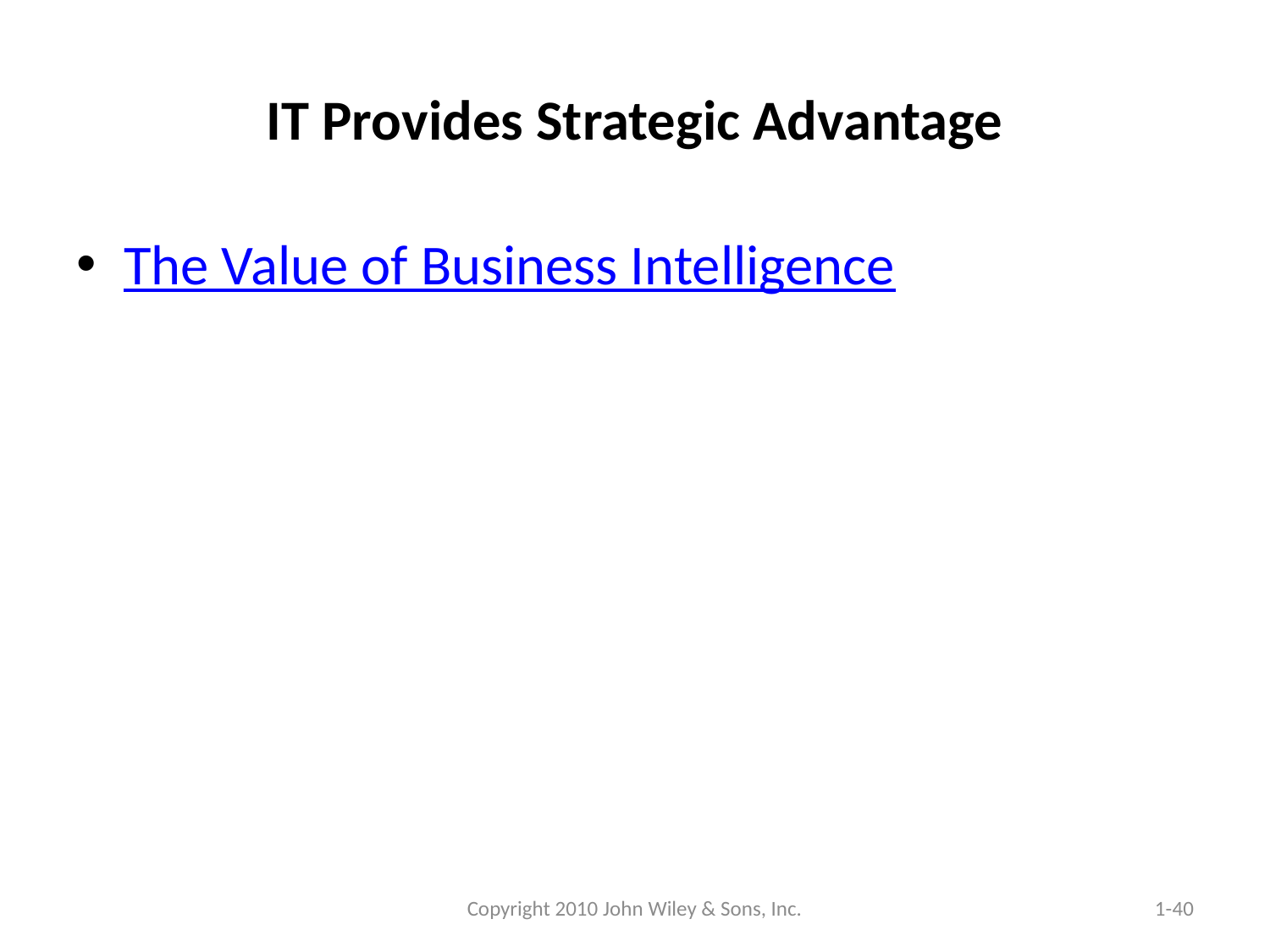

# IT Provides Strategic Advantage
The Value of Business Intelligence
Copyright 2010 John Wiley & Sons, Inc.
1-40